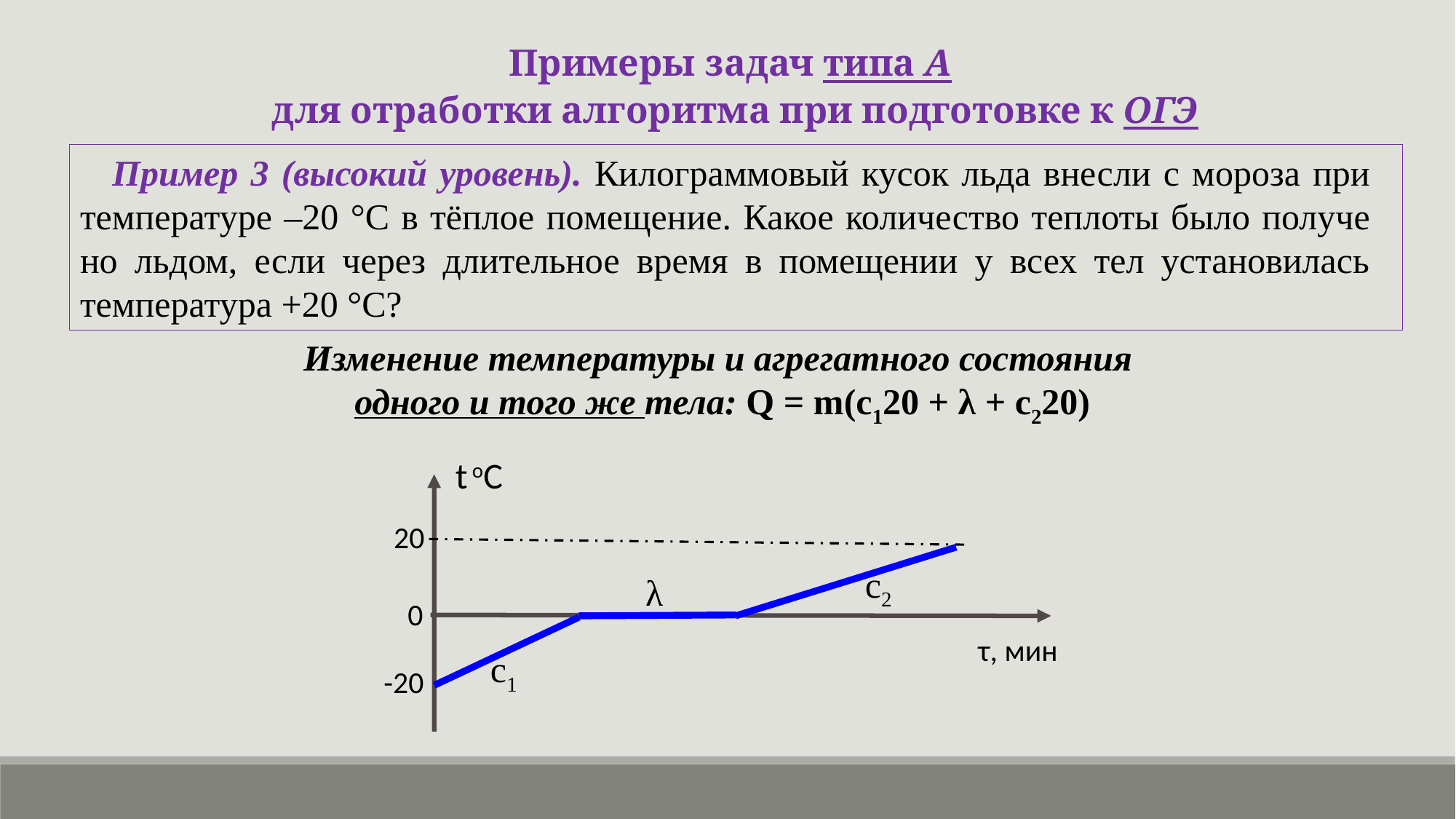

Примеры задач типа А
для отработки алгоритма при подготовке к ОГЭ
Пример 3 (высокий уровень). Ки­ло­грам­мо­вый кусок льда внес­ли с мо­ро­за при температуре –20 °С в тёплое по­ме­ще­ние. Какое ко­ли­че­ство теп­ло­ты было по­лу­че­но льдом, если через длительное время в помещении у всех тел установилась температура +20 °С?
Изменение температуры и агрегатного состояния
одного и того же тела: Q = m(с120 + λ + с220)

t оC

20

с2
λ
0

τ, мин
с1
-20